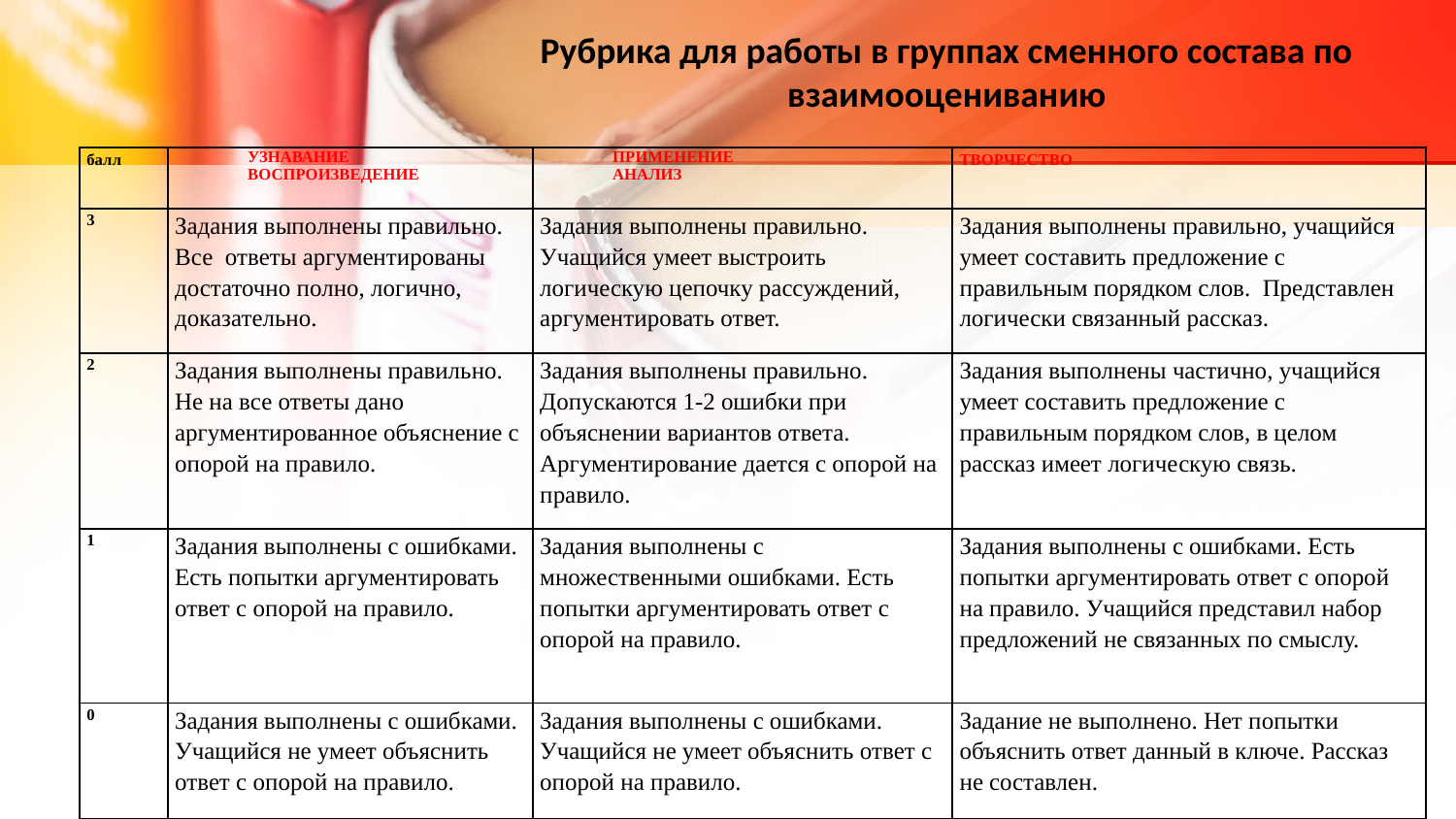

Рубрика для работы в группах сменного состава по взаимооцениванию
| балл | УЗНАВАНИЕ ВОСПРОИЗВЕДЕНИЕ | ПРИМЕНЕНИЕ АНАЛИЗ | ТВОРЧЕСТВО |
| --- | --- | --- | --- |
| 3 | Задания выполнены правильно. Все ответы аргументированы достаточно полно, логично, доказательно. | Задания выполнены правильно. Учащийся умеет выстроить логическую цепочку рассуждений, аргументировать ответ. | Задания выполнены правильно, учащийся умеет составить предложение с правильным порядком слов. Представлен логически связанный рассказ. |
| 2 | Задания выполнены правильно. Не на все ответы дано аргументированное объяснение с опорой на правило. | Задания выполнены правильно. Допускаются 1-2 ошибки при объяснении вариантов ответа. Аргументирование дается с опорой на правило. | Задания выполнены частично, учащийся умеет составить предложение с правильным порядком слов, в целом рассказ имеет логическую связь. |
| 1 | Задания выполнены с ошибками. Есть попытки аргументировать ответ с опорой на правило. | Задания выполнены с множественными ошибками. Есть попытки аргументировать ответ с опорой на правило. | Задания выполнены с ошибками. Есть попытки аргументировать ответ с опорой на правило. Учащийся представил набор предложений не связанных по смыслу. |
| 0 | Задания выполнены с ошибками. Учащийся не умеет объяснить ответ с опорой на правило. | Задания выполнены с ошибками. Учащийся не умеет объяснить ответ с опорой на правило. | Задание не выполнено. Нет попытки объяснить ответ данный в ключе. Рассказ не составлен. |